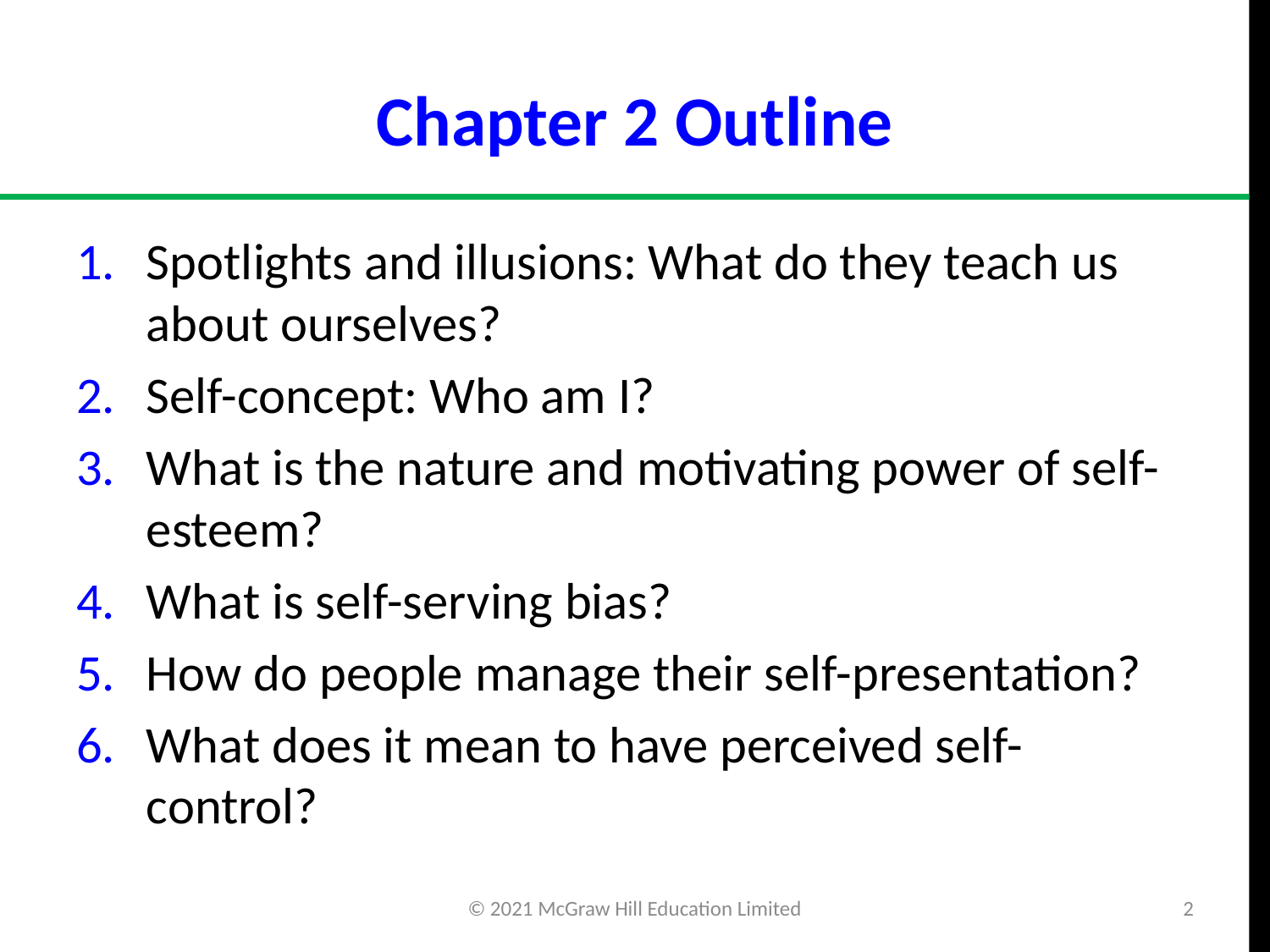

# Chapter 2 Outline
Spotlights and illusions: What do they teach us about ourselves?
Self-concept: Who am I?
What is the nature and motivating power of self-esteem?
What is self-serving bias?
How do people manage their self-presentation?
What does it mean to have perceived self-control?
© 2021 McGraw Hill Education Limited
2